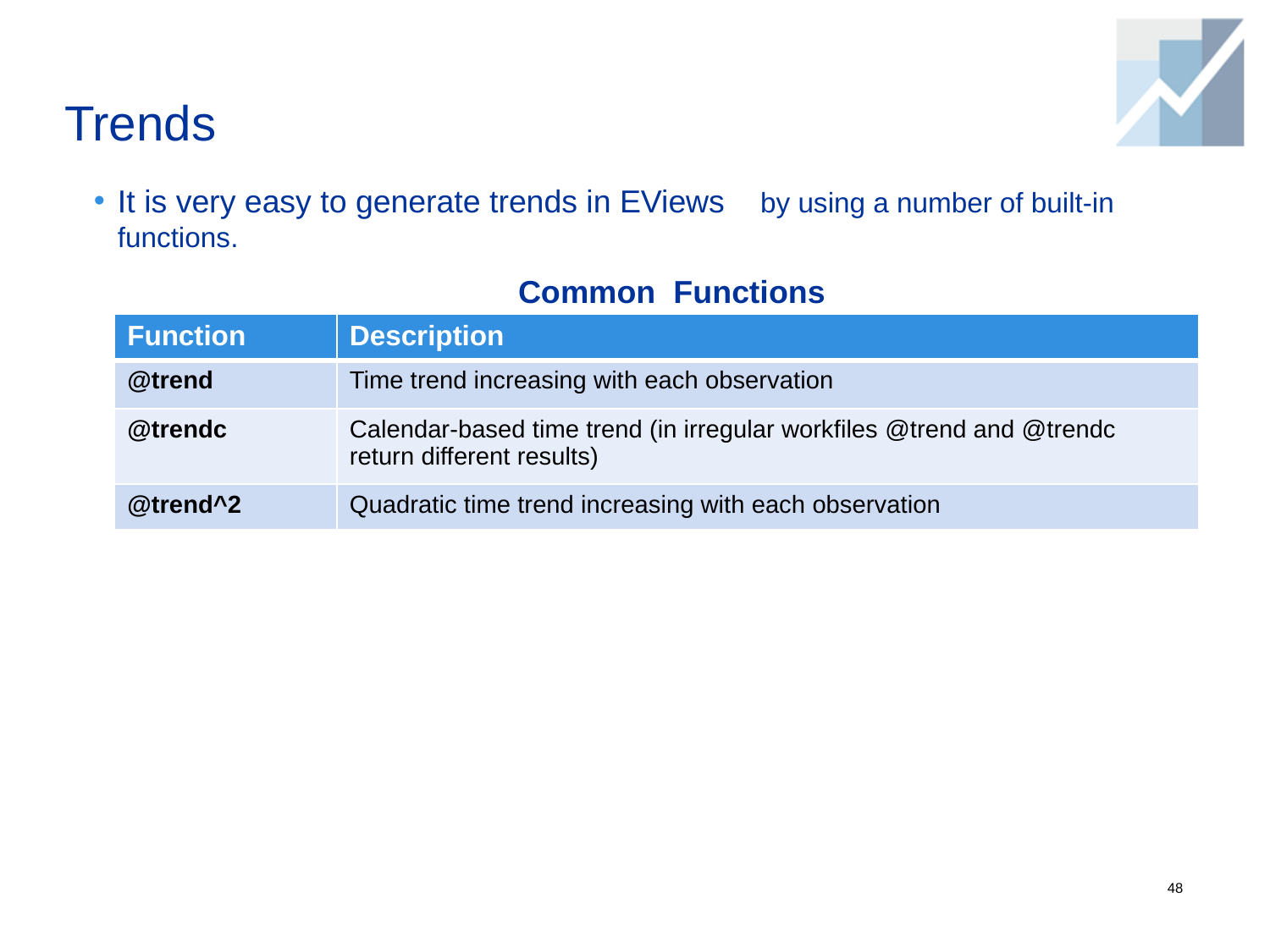

# Trends
It is very easy to generate trends in EViews	 by using a number of built-in functions.

	Common  Functions
| Function | Description |
| --- | --- |
| @trend | Time trend increasing with each observation |
| @trendc | Calendar-based time trend (in irregular workfiles @trend and @trendc return different results) |
| @trend^2 | Quadratic time trend increasing with each observation |
48